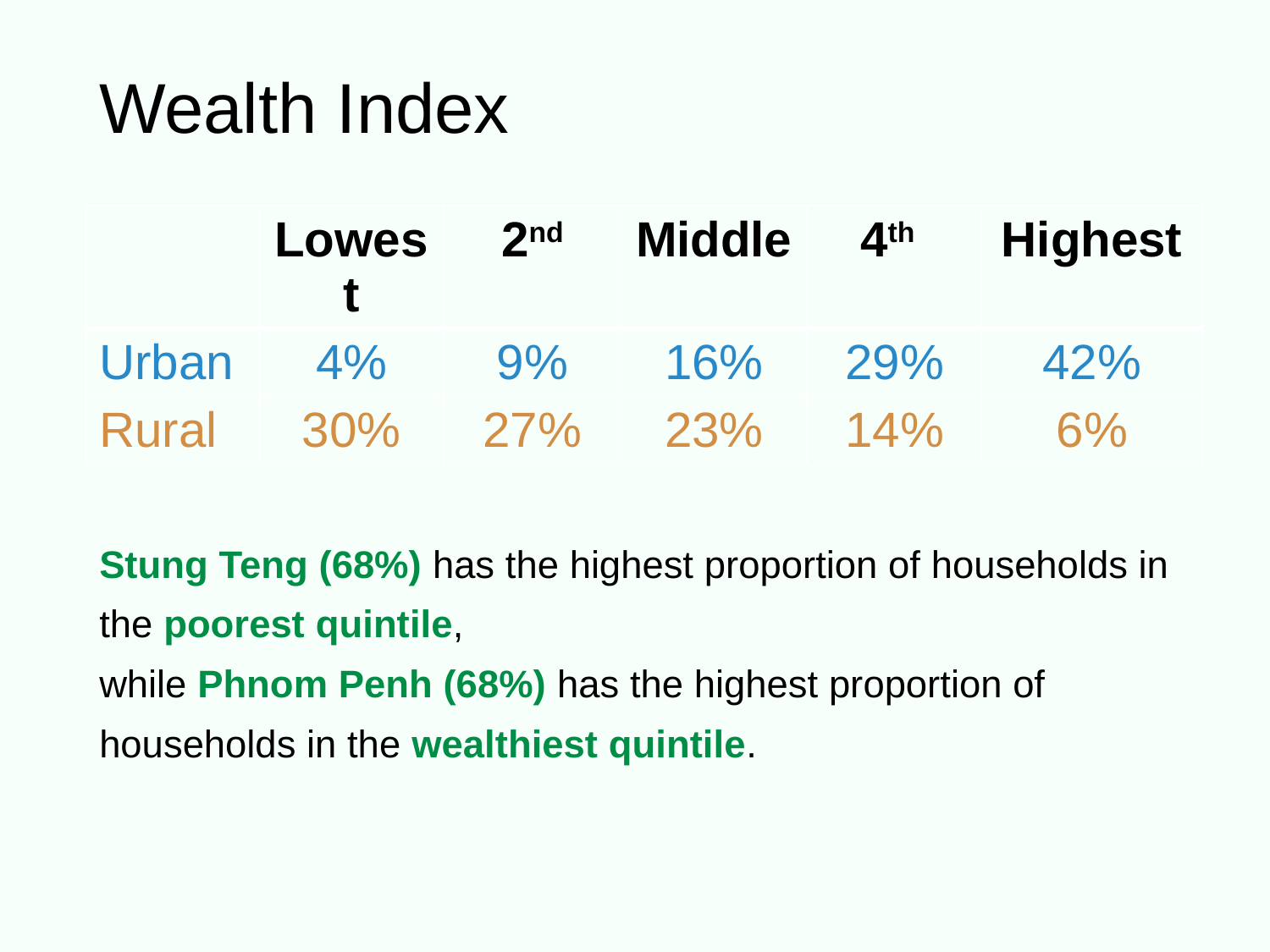

# Wealth Index
|  | Lowest | 2nd | Middle | 4th | Highest |
| --- | --- | --- | --- | --- | --- |
| Urban | 4% | 9% | 16% | 29% | 42% |
| Rural | 30% | 27% | 23% | 14% | 6% |
Stung Teng (68%) has the highest proportion of households in the poorest quintile,
while Phnom Penh (68%) has the highest proportion of households in the wealthiest quintile.